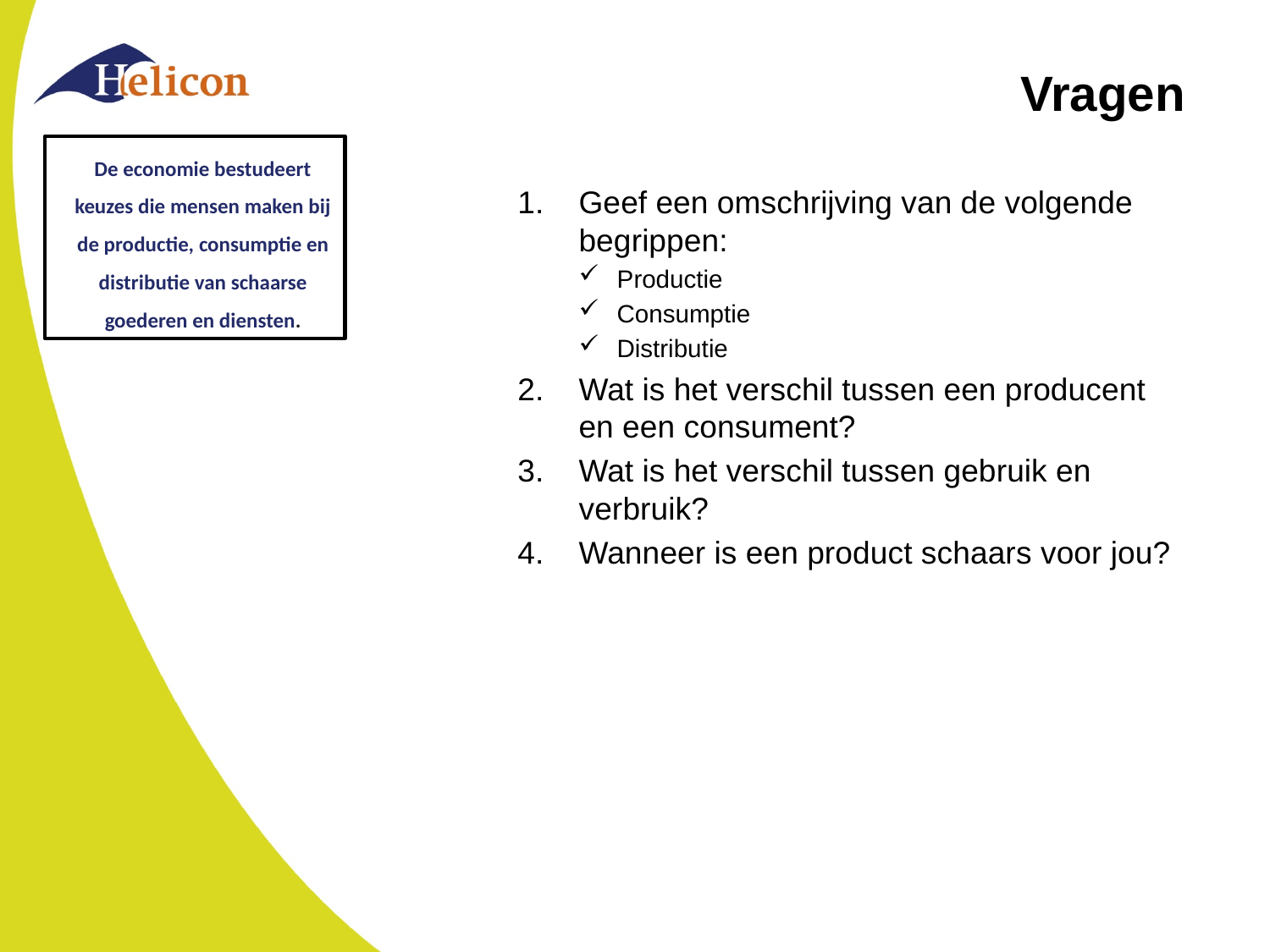

# Vragen
De economie bestudeert keuzes die mensen maken bij de productie, consumptie en distributie van schaarse goederen en diensten.
Geef een omschrijving van de volgende begrippen:
Productie
Consumptie
Distributie
Wat is het verschil tussen een producent en een consument?
Wat is het verschil tussen gebruik en verbruik?
Wanneer is een product schaars voor jou?